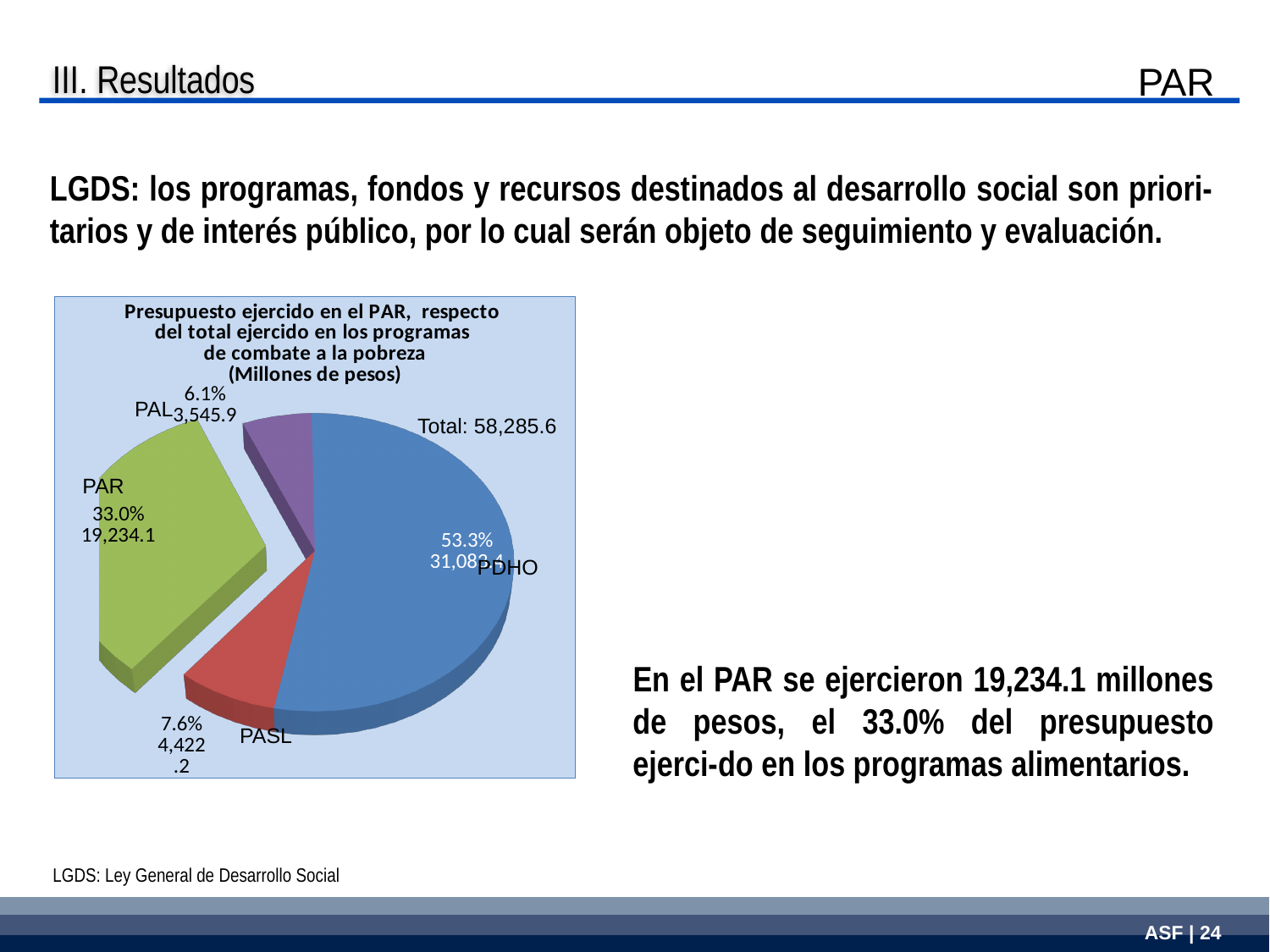

III. Resultados
PAR

LGDS: los programas, fondos y recursos destinados al desarrollo social son priori-tarios y de interés público, por lo cual serán objeto de seguimiento y evaluación.

[unsupported chart]

PAL
Total: 58,285.6
PAR
En el PAR se ejercieron 19,234.1 millones de pesos, el 33.0% del presupuesto ejerci-do en los programas alimentarios.
PDHO
PASL
LGDS: Ley General de Desarrollo Social
|  |
| --- |
|  |
|  |
ASF | 24